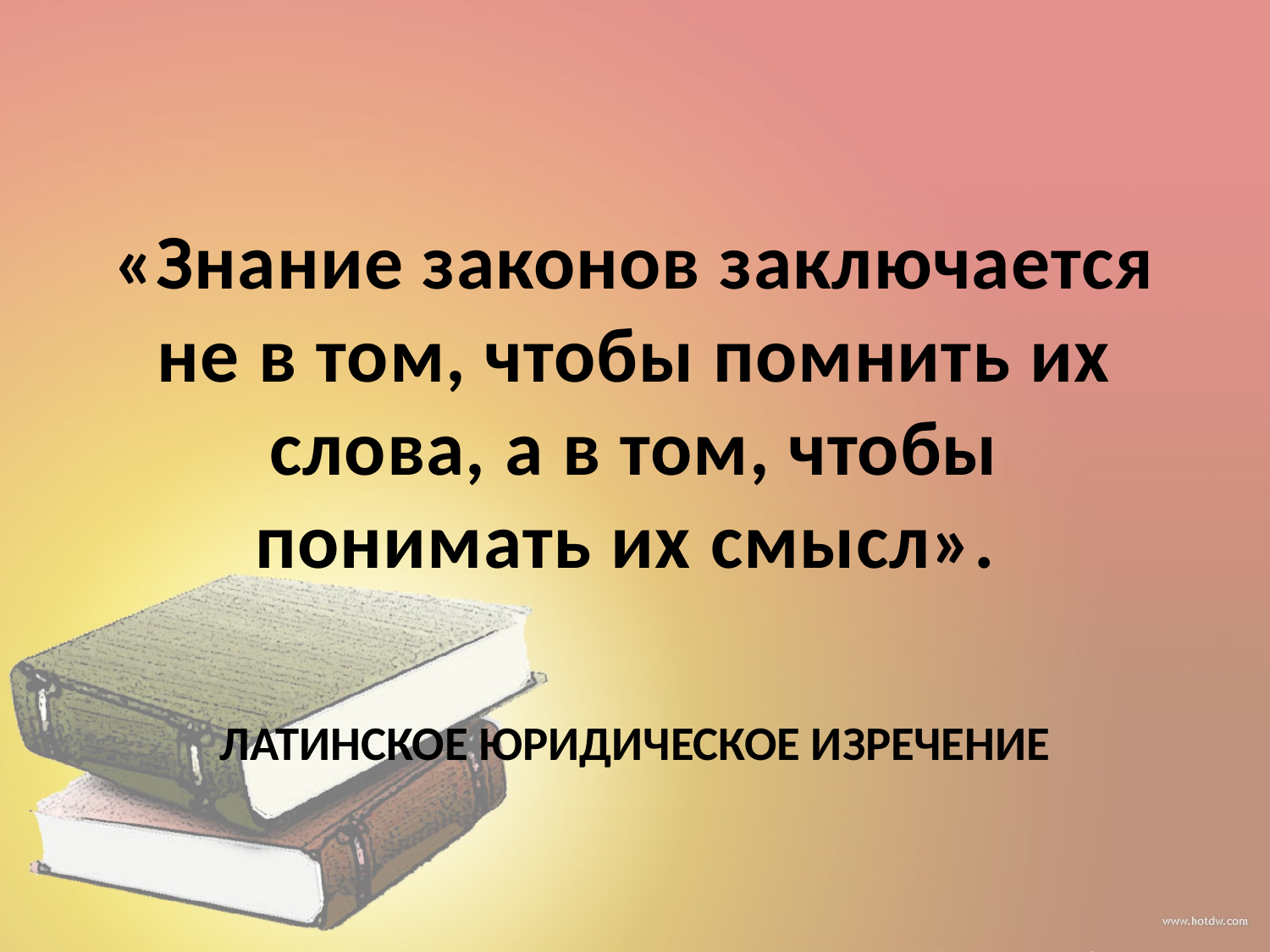

# «Знание законов заключается не в том, чтобы помнить их слова, а в том, чтобы понимать их смысл».
Латинское юридическое изречение